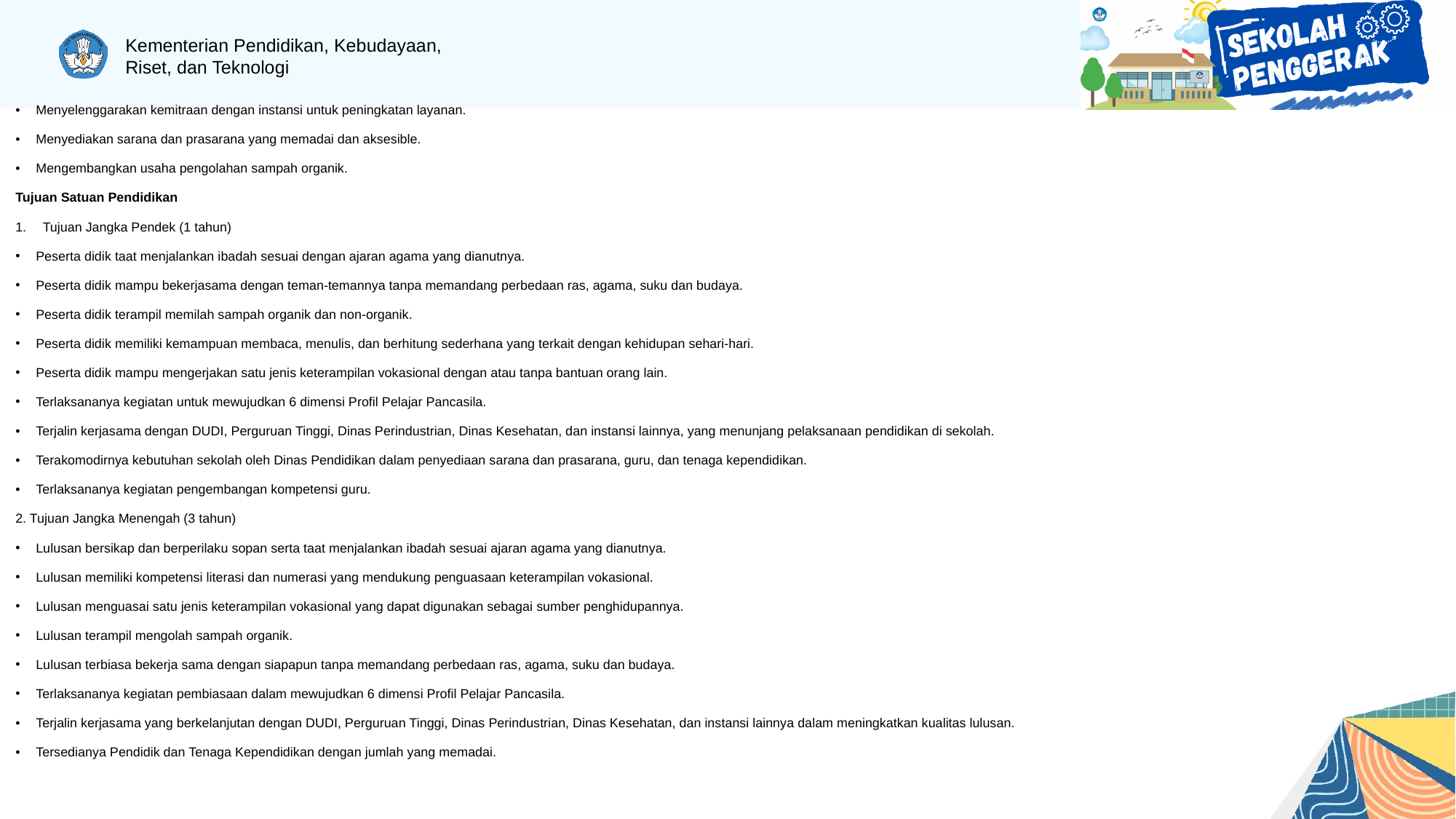

Menyelenggarakan kemitraan dengan instansi untuk peningkatan layanan.
Menyediakan sarana dan prasarana yang memadai dan aksesible.
Mengembangkan usaha pengolahan sampah organik.
Tujuan Satuan Pendidikan
Tujuan Jangka Pendek (1 tahun)
Peserta didik taat menjalankan ibadah sesuai dengan ajaran agama yang dianutnya.
Peserta didik mampu bekerjasama dengan teman-temannya tanpa memandang perbedaan ras, agama, suku dan budaya.
Peserta didik terampil memilah sampah organik dan non-organik.
Peserta didik memiliki kemampuan membaca, menulis, dan berhitung sederhana yang terkait dengan kehidupan sehari-hari.
Peserta didik mampu mengerjakan satu jenis keterampilan vokasional dengan atau tanpa bantuan orang lain.
Terlaksananya kegiatan untuk mewujudkan 6 dimensi Profil Pelajar Pancasila.
Terjalin kerjasama dengan DUDI, Perguruan Tinggi, Dinas Perindustrian, Dinas Kesehatan, dan instansi lainnya, yang menunjang pelaksanaan pendidikan di sekolah.
Terakomodirnya kebutuhan sekolah oleh Dinas Pendidikan dalam penyediaan sarana dan prasarana, guru, dan tenaga kependidikan.
Terlaksananya kegiatan pengembangan kompetensi guru.
2. Tujuan Jangka Menengah (3 tahun)
Lulusan bersikap dan berperilaku sopan serta taat menjalankan ibadah sesuai ajaran agama yang dianutnya.
Lulusan memiliki kompetensi literasi dan numerasi yang mendukung penguasaan keterampilan vokasional.
Lulusan menguasai satu jenis keterampilan vokasional yang dapat digunakan sebagai sumber penghidupannya.
Lulusan terampil mengolah sampah organik.
Lulusan terbiasa bekerja sama dengan siapapun tanpa memandang perbedaan ras, agama, suku dan budaya.
Terlaksananya kegiatan pembiasaan dalam mewujudkan 6 dimensi Profil Pelajar Pancasila.
Terjalin kerjasama yang berkelanjutan dengan DUDI, Perguruan Tinggi, Dinas Perindustrian, Dinas Kesehatan, dan instansi lainnya dalam meningkatkan kualitas lulusan.
Tersedianya Pendidik dan Tenaga Kependidikan dengan jumlah yang memadai.